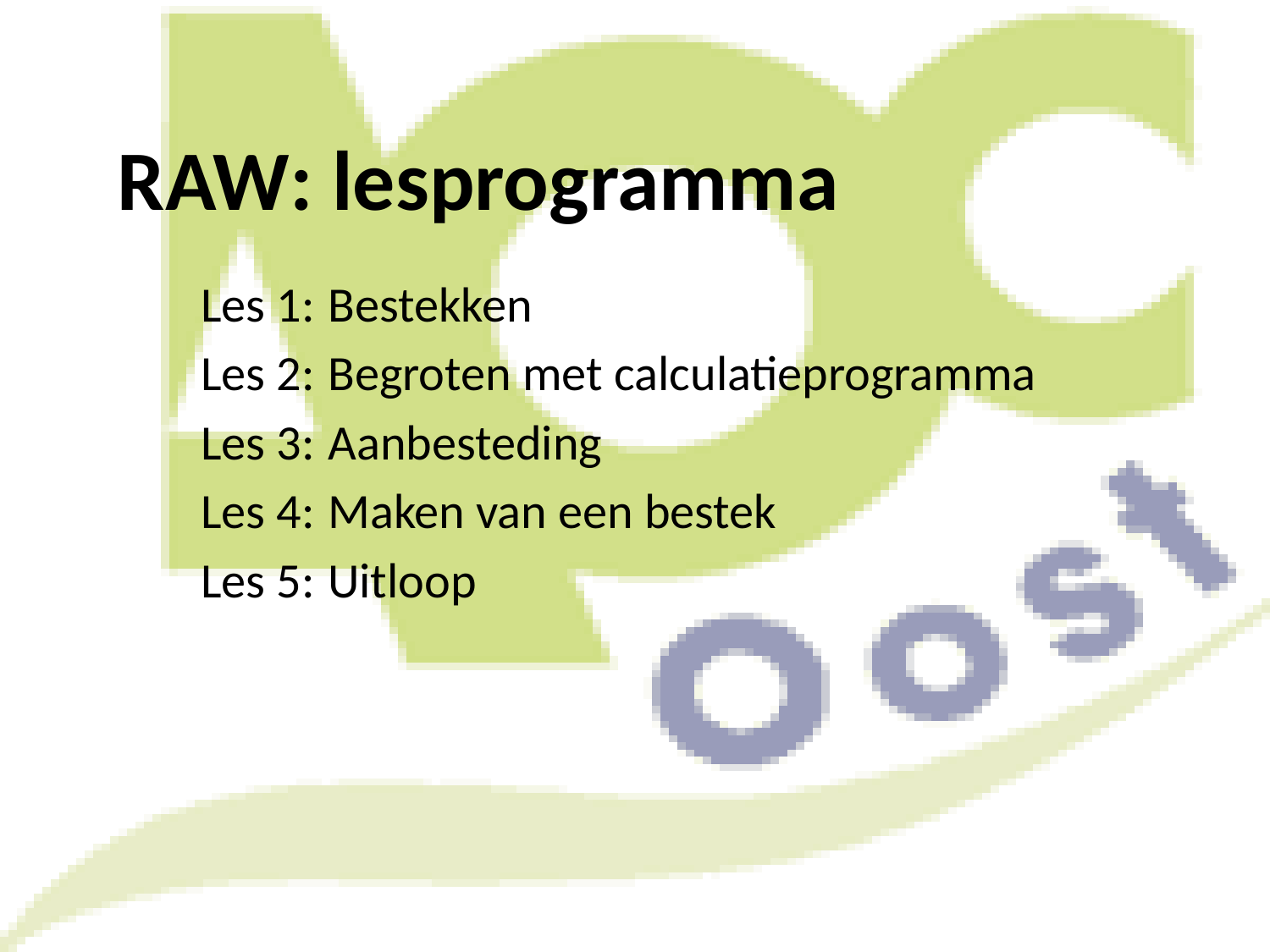

# RAW: lesprogramma
Les 1:	Bestekken
Les 2:	Begroten met calculatieprogramma
Les 3:	Aanbesteding
Les 4:	Maken van een bestek
Les 5:	Uitloop